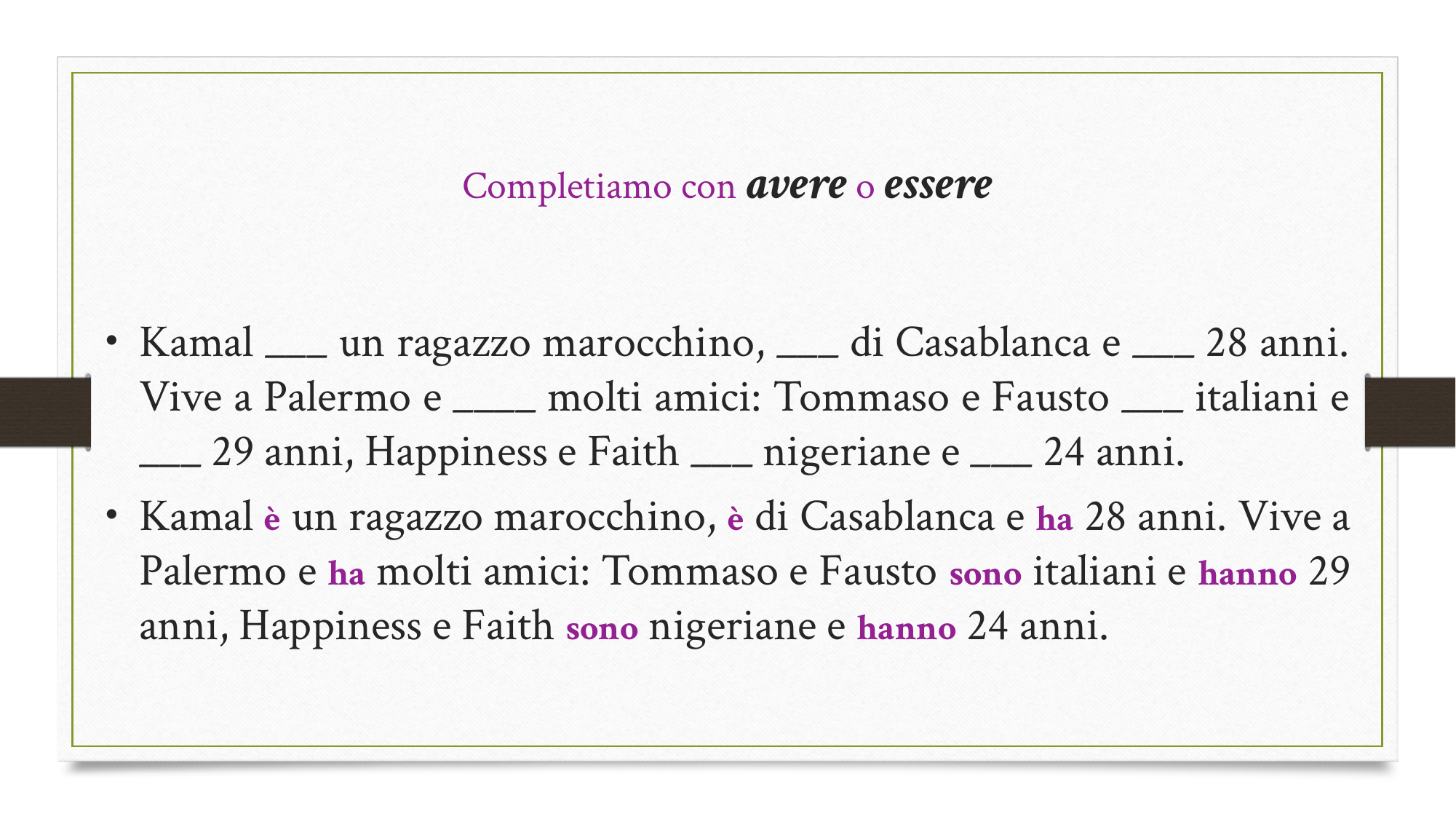

# Completiamo con avere o essere
Kamal ___ un ragazzo marocchino, ___ di Casablanca e ___ 28 anni. Vive a Palermo e ____ molti amici: Tommaso e Fausto ___ italiani e ___ 29 anni, Happiness e Faith ___ nigeriane e ___ 24 anni.
Kamal è un ragazzo marocchino, è di Casablanca e ha 28 anni. Vive a Palermo e ha molti amici: Tommaso e Fausto sono italiani e hanno 29 anni, Happiness e Faith sono nigeriane e hanno 24 anni.